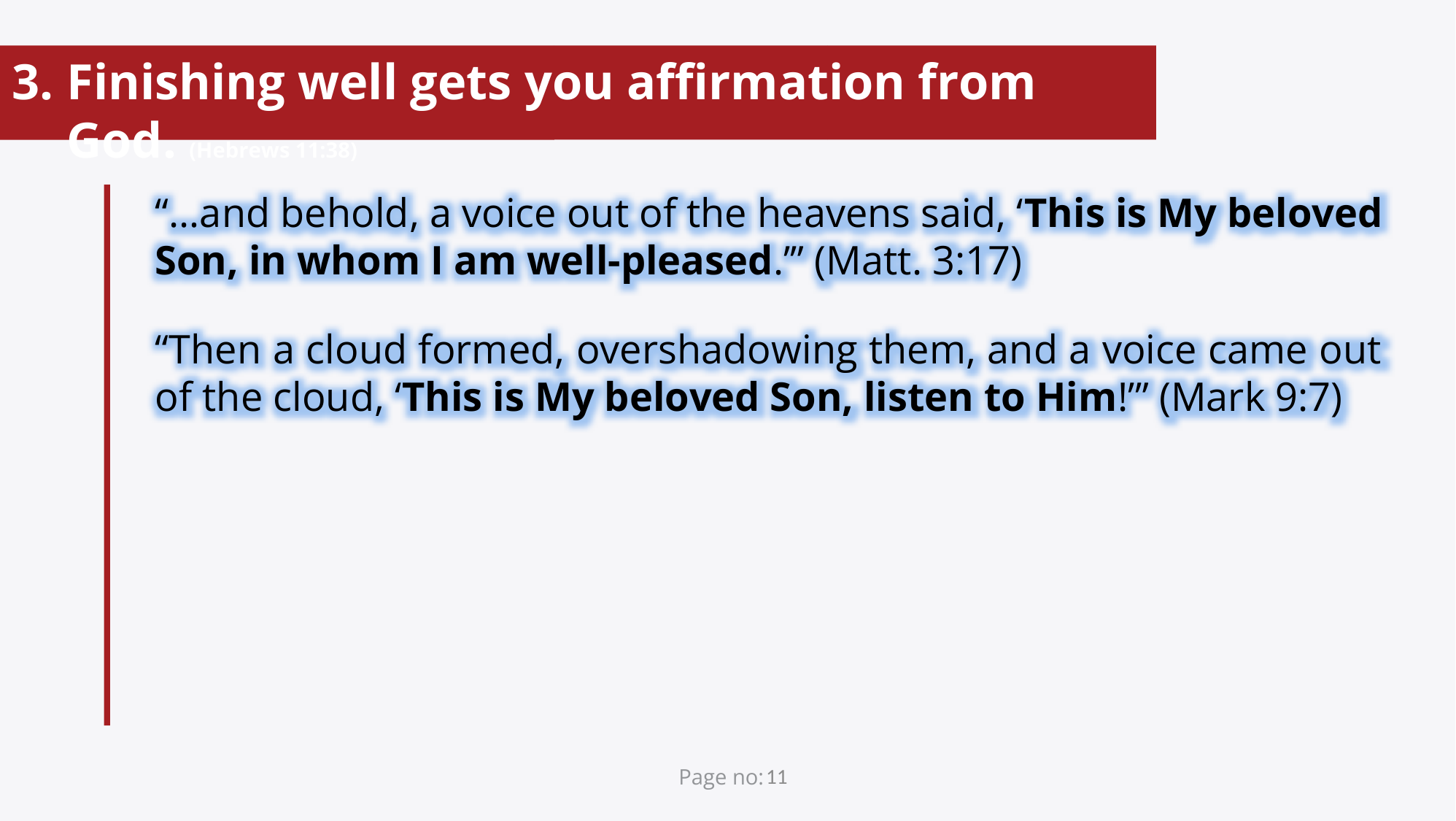

Finishing well gets you affirmation from God. (Hebrews 11:38)

“…and behold, a voice out of the heavens said, ‘This is My beloved Son, in whom I am well-pleased.’” (Matt. 3:17)
“Then a cloud formed, overshadowing them, and a voice came out of the cloud, ‘This is My beloved Son, listen to Him!’” (Mark 9:7)